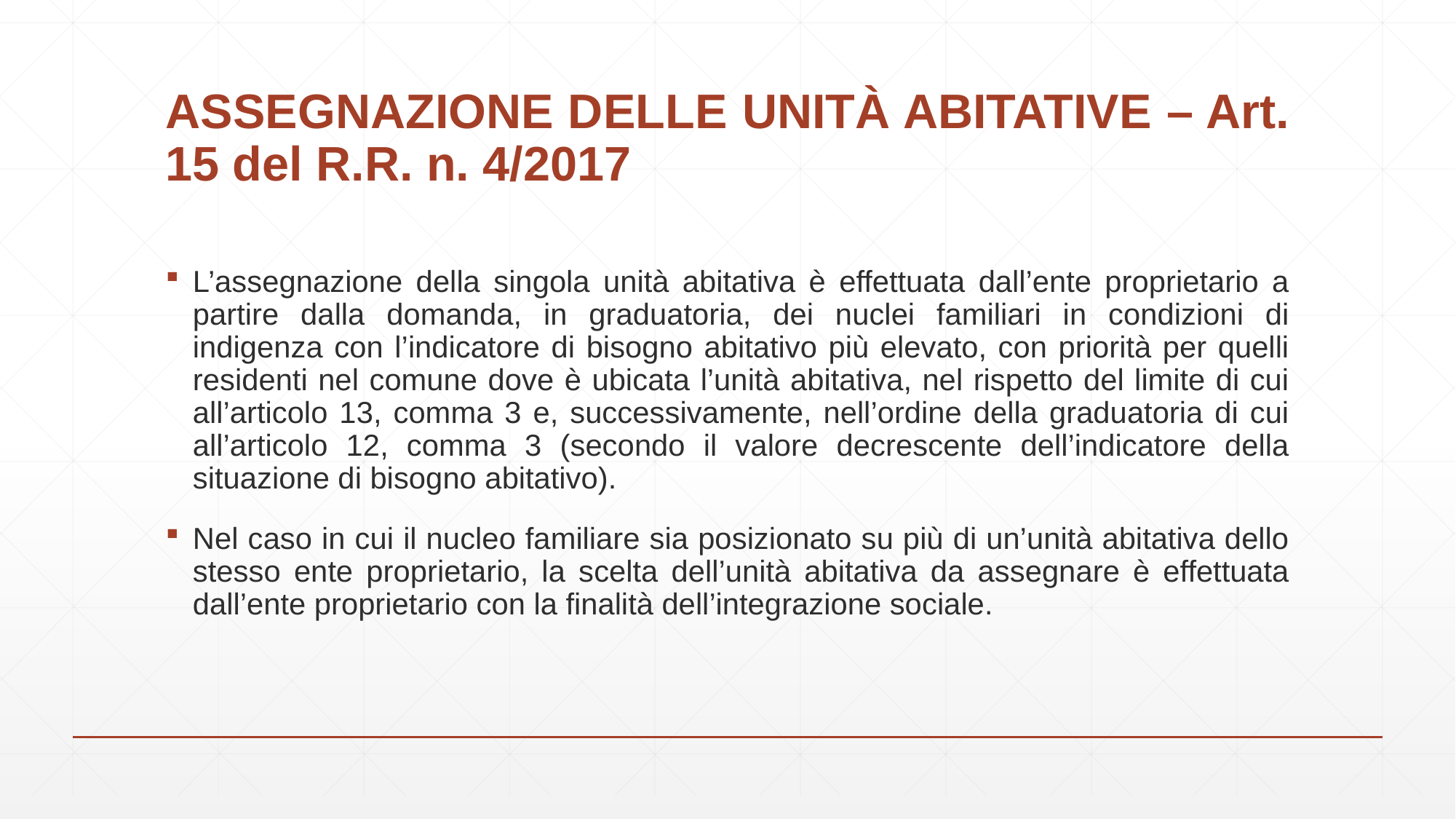

# ASSEGNAZIONE DELLE unità ABITATIVE – Art. 15 del R.R. n. 4/2017

L’assegnazione della singola unità abitativa è effettuata dall’ente proprietario a partire dalla domanda, in graduatoria, dei nuclei familiari in condizioni di indigenza con l’indicatore di bisogno abitativo più elevato, con priorità per quelli residenti nel comune dove è ubicata l’unità abitativa, nel rispetto del limite di cui all’articolo 13, comma 3 e, successivamente, nell’ordine della graduatoria di cui all’articolo 12, comma 3 (secondo il valore decrescente dell’indicatore della situazione di bisogno abitativo).
Nel caso in cui il nucleo familiare sia posizionato su più di un’unità abitativa dello stesso ente proprietario, la scelta dell’unità abitativa da assegnare è effettuata dall’ente proprietario con la finalità dell’integrazione sociale.